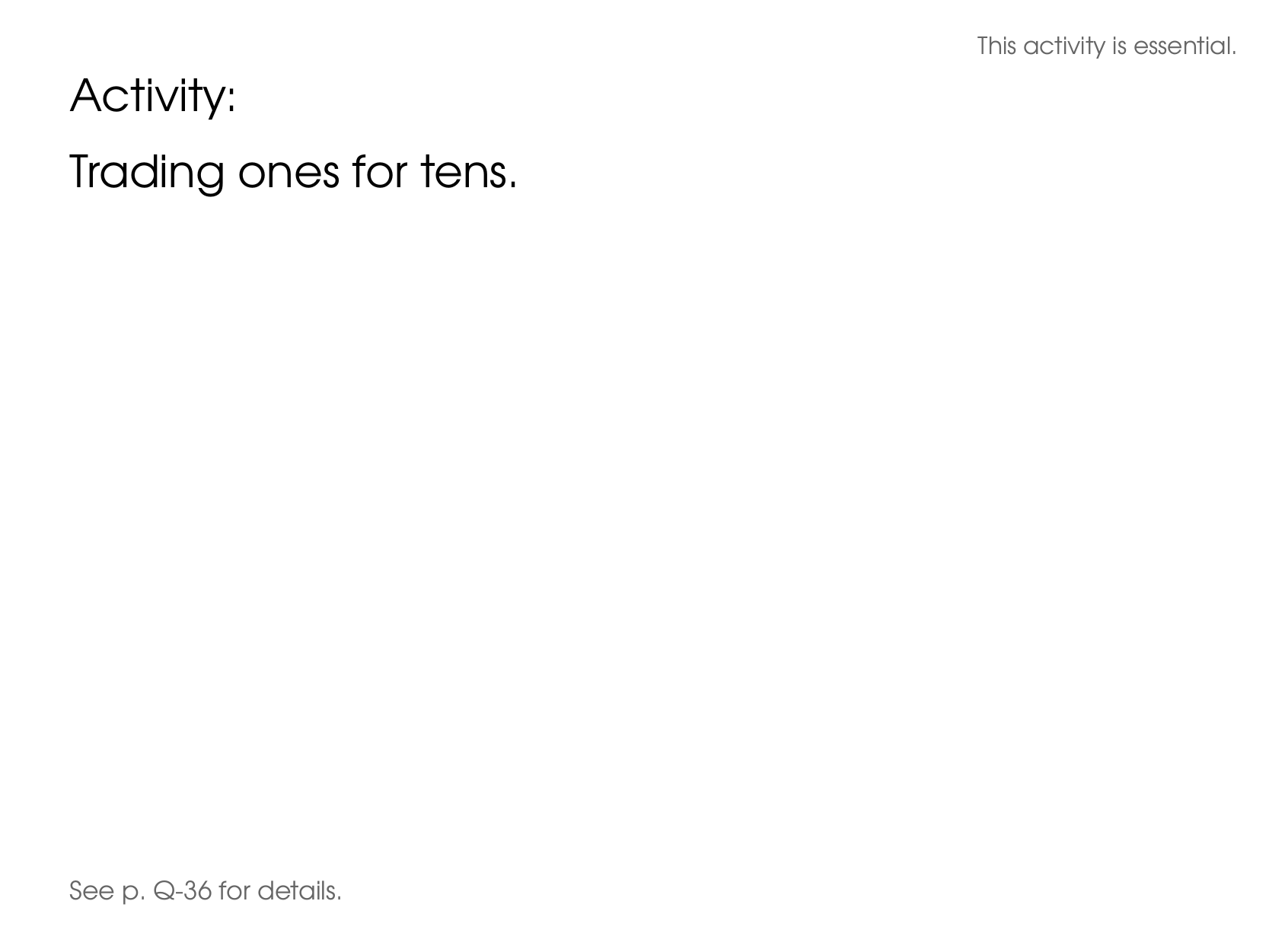

This activity is essential.
Activity:
Trading ones for tens.
See p. Q-36 for details.